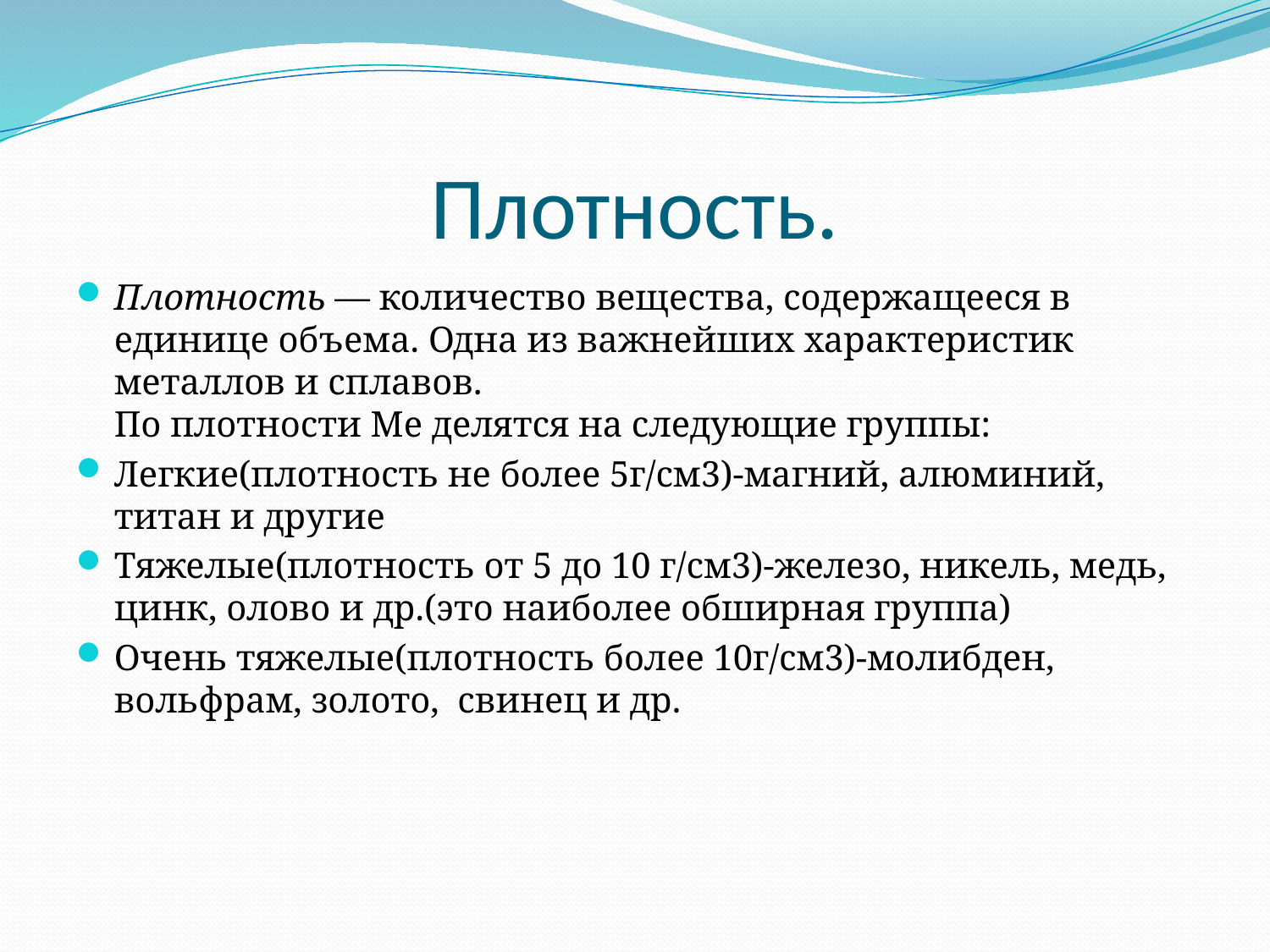

# Плотность.
Плотность — количество вещества, содержащееся в единице объема. Одна из важнейших характеристик металлов и сплавов.
По плотности Me делятся на следующие группы:
Легкие(плотность не более 5г/см3)-магний, алюминий, титан и другие
Тяжелые(плотность от 5 до 10 г/см3)-железо, никель, медь, цинк, олово и др.(это наиболее обширная группа)
Очень тяжелые(плотность более 10г/см3)-молибден, вольфрам, золото,  свинец и др.